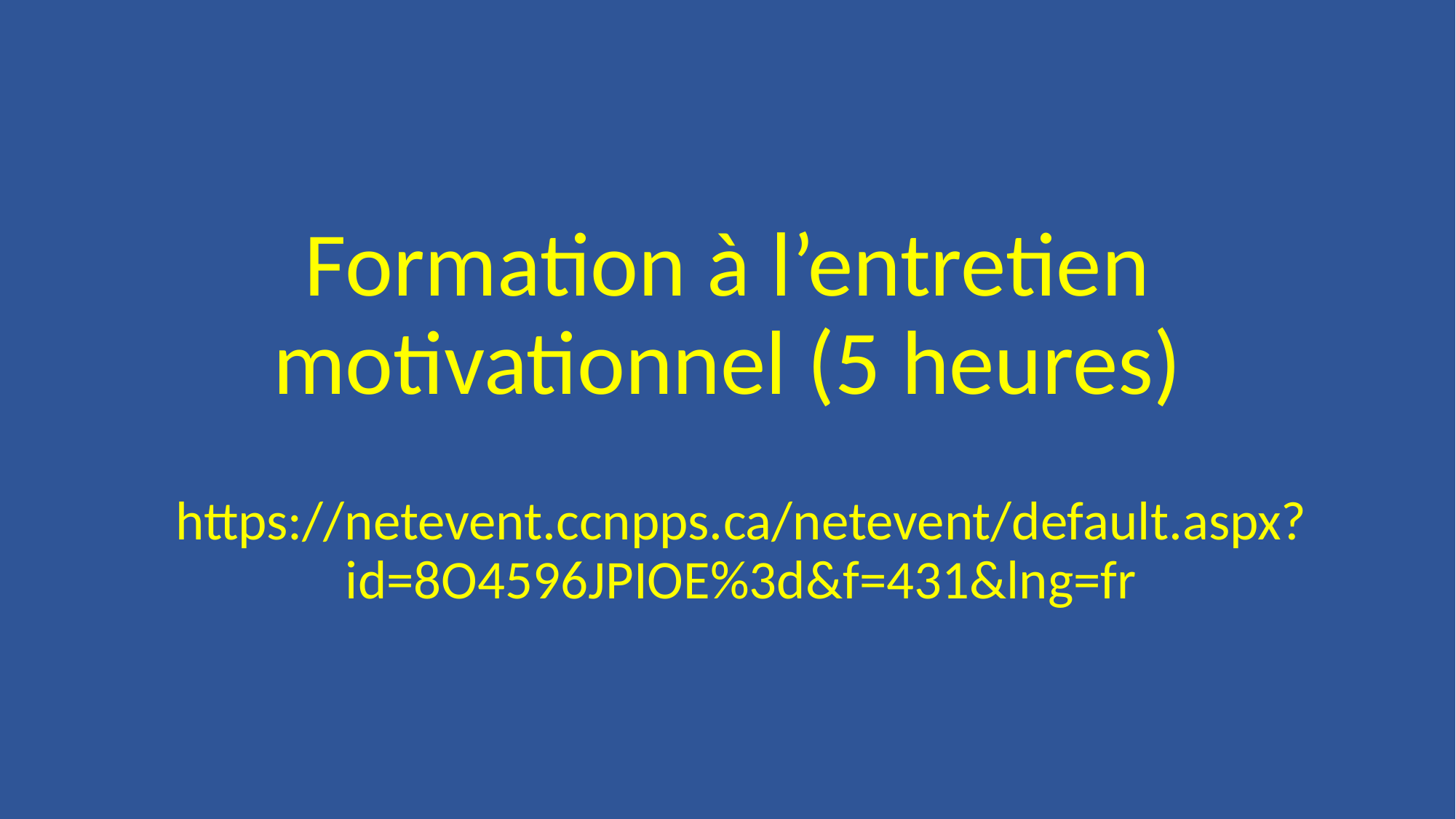

# Formation à l’entretien motivationnel (5 heures)
https://netevent.ccnpps.ca/netevent/default.aspx?id=8O4596JPIOE%3d&f=431&lng=fr